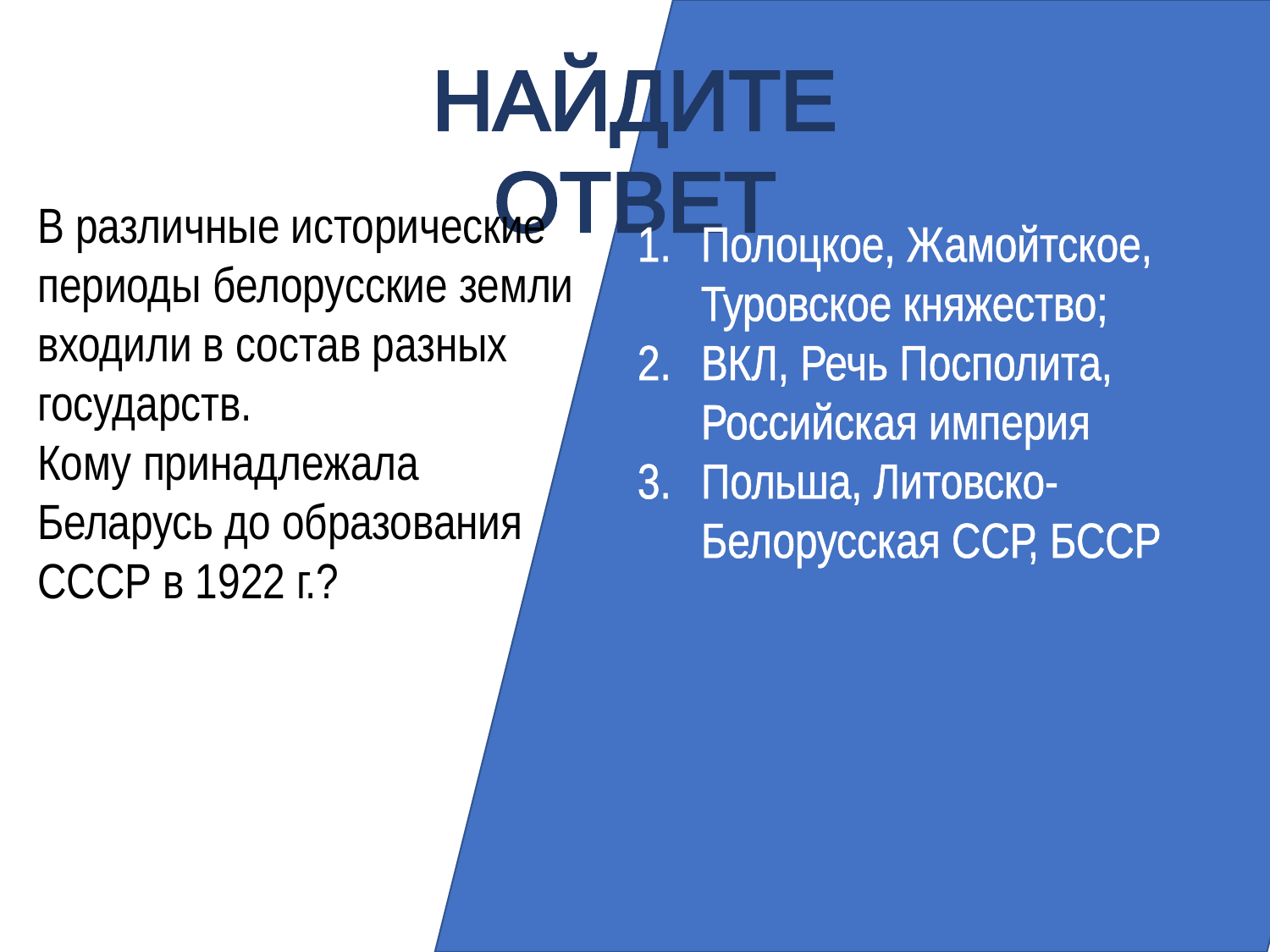

НАЙДИТЕ ОТВЕТ
В различные исторические периоды белорусские земли входили в состав разных государств.
Кому принадлежала Беларусь до образования СССР в 1922 г.?
Полоцкое, Жамойтское, Туровское княжество;
ВКЛ, Речь Посполита, Российская империя
Польша, Литовско-Белорусская ССР, БССР